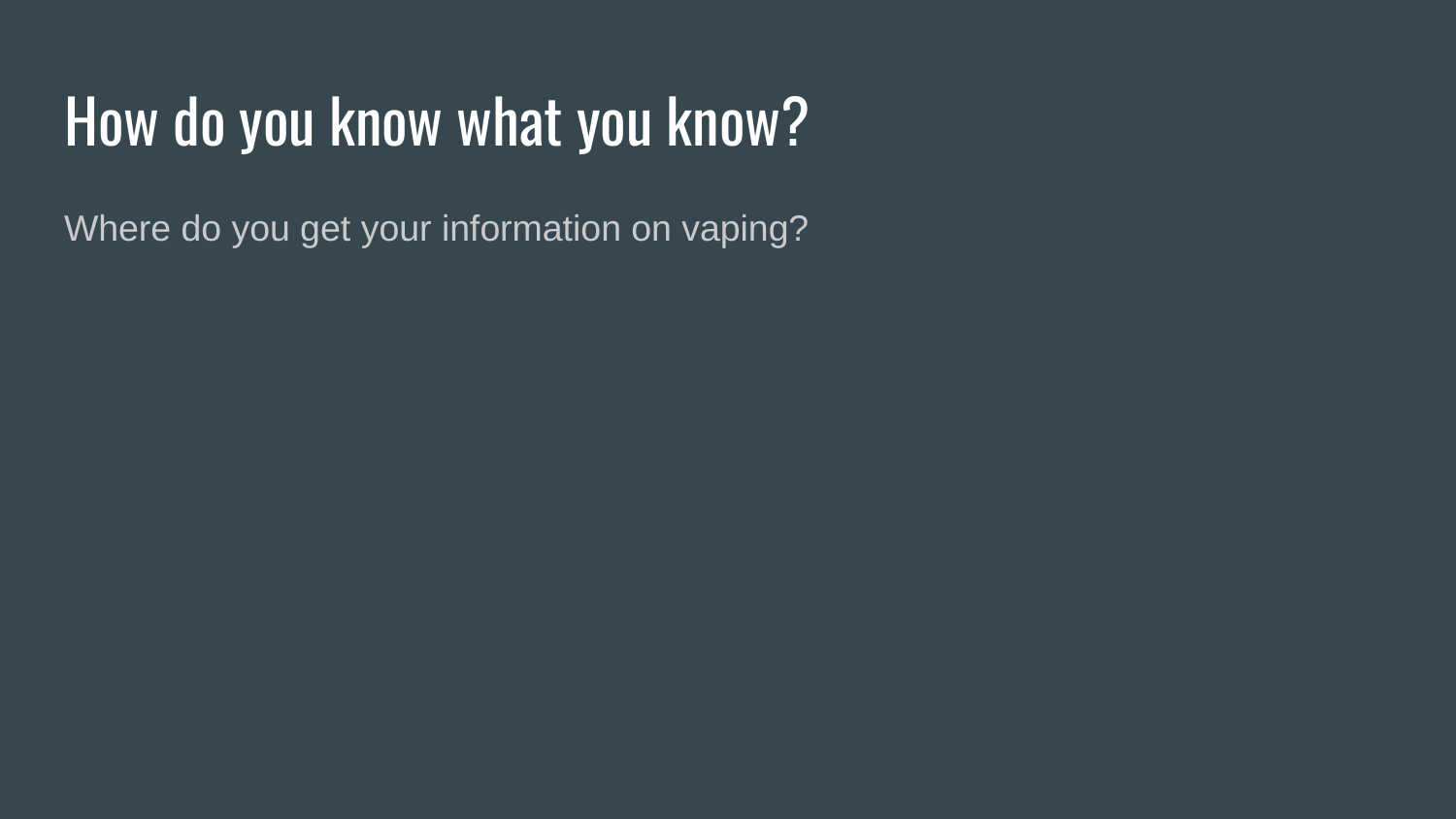

# How do you know what you know?
Where do you get your information on vaping?